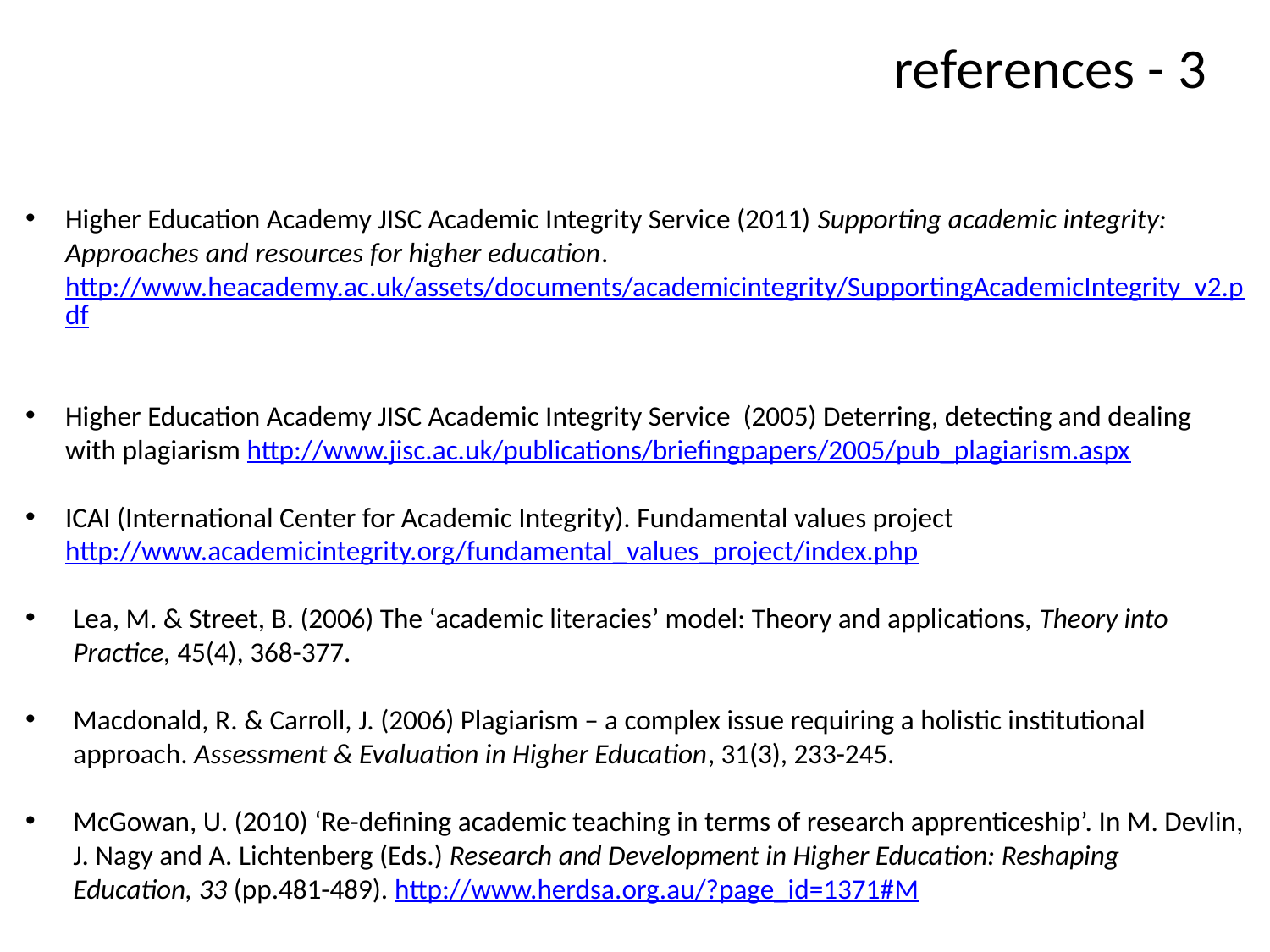

references - 3
Higher Education Academy JISC Academic Integrity Service (2011) Supporting academic integrity: Approaches and resources for higher education. http://www.heacademy.ac.uk/assets/documents/academicintegrity/SupportingAcademicIntegrity_v2.pdf

Higher Education Academy JISC Academic Integrity Service  (2005) Deterring, detecting and dealing with plagiarism http://www.jisc.ac.uk/publications/briefingpapers/2005/pub_plagiarism.aspx

ICAI (International Center for Academic Integrity). Fundamental values project http://www.academicintegrity.org/fundamental_values_project/index.php

Lea, M. & Street, B. (2006) The ‘academic literacies’ model: Theory and applications, Theory into Practice, 45(4), 368-377.

Macdonald, R. & Carroll, J. (2006) Plagiarism – a complex issue requiring a holistic institutional approach. Assessment & Evaluation in Higher Education, 31(3), 233-245.

McGowan, U. (2010) ‘Re-defining academic teaching in terms of research apprenticeship’. In M. Devlin, J. Nagy and A. Lichtenberg (Eds.) Research and Development in Higher Education: Reshaping Education, 33 (pp.481-489). http://www.herdsa.org.au/?page_id=1371#M